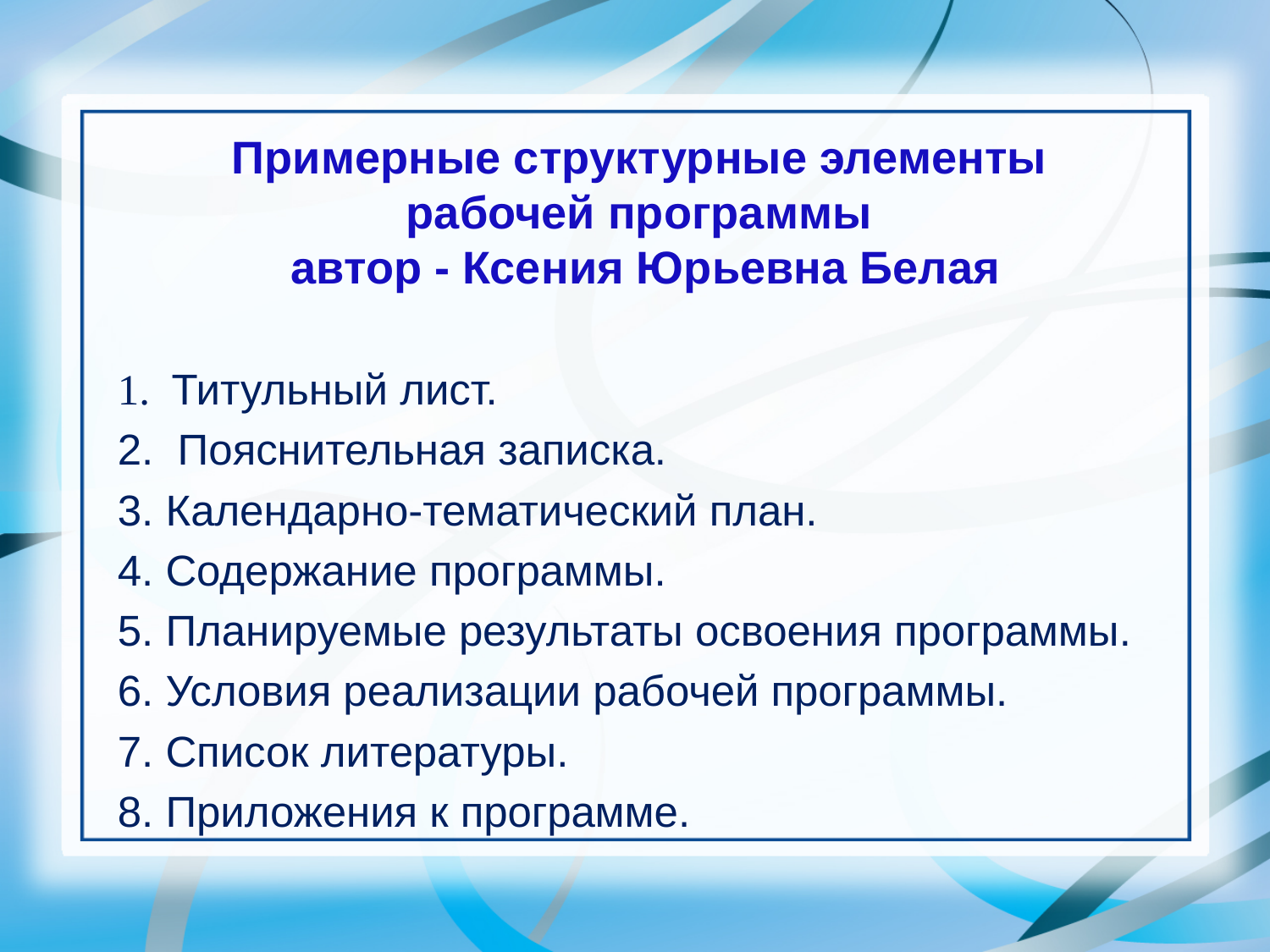

1.  Титульный лист.
2.  Пояснительная записка.
3. Календарно-тематический план.
4. Содержание программы.
5. Планируемые результаты освоения программы.
6. Условия реализации рабочей программы.
7. Список литературы.
8. Приложения к программе.

Примерные структурные элементы
рабочей программы
автор - Ксения Юрьевна Белая